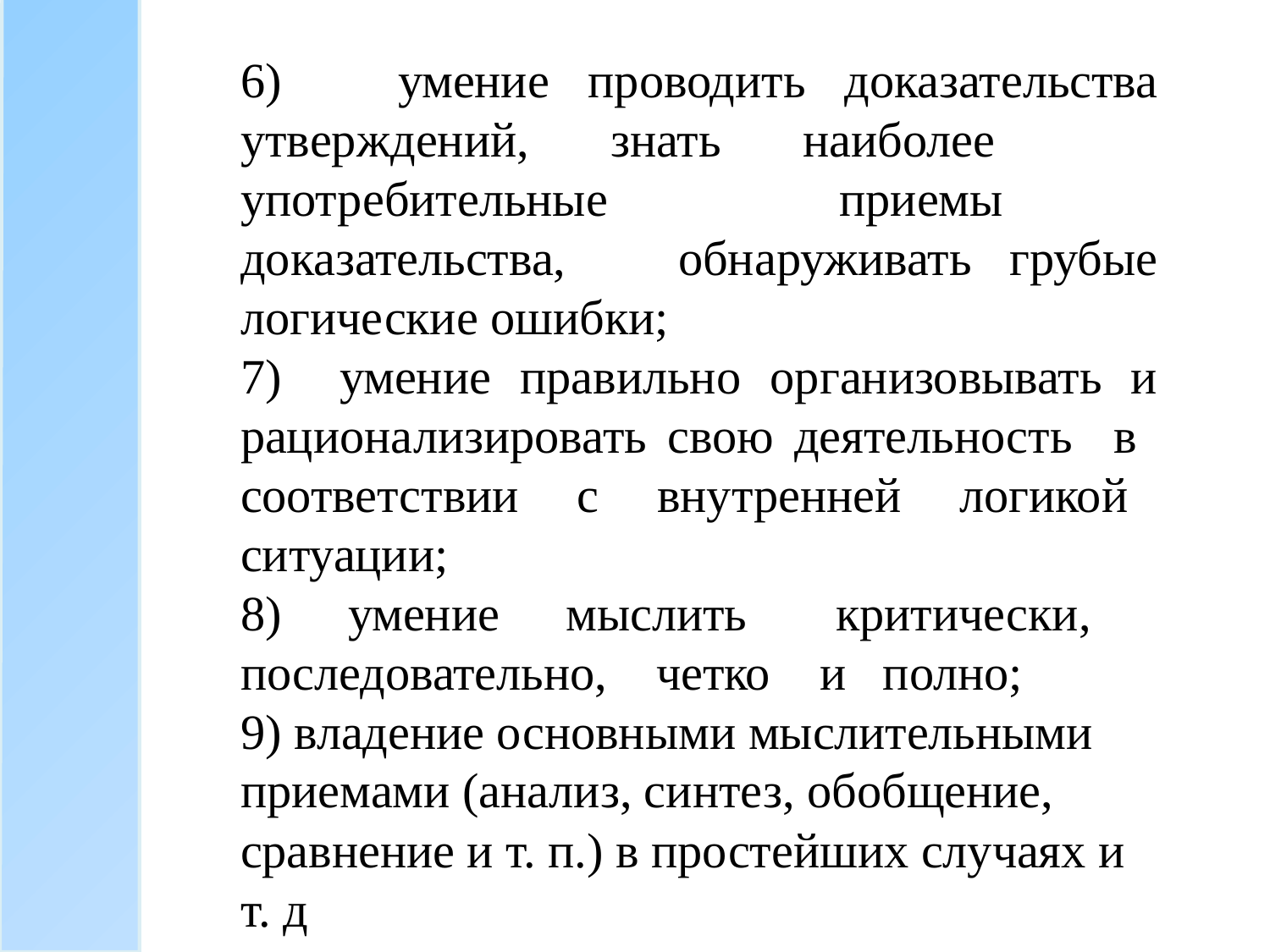

6)   умение проводить доказательства утверждений, знать наиболее   употребительные   приемы   доказательства,   обнаруживать грубые логические ошибки;
7)  умение правильно организовывать и рационализировать свою деятельность  в  соответствии  с  внутренней  логикой  ситуации;
8)   умение   мыслить    критически,    последовательно,    четко    и   полно;
9) владение основными мыслительными приемами (анализ, синтез, обобщение, сравнение и т. п.) в простейших случаях и т. д